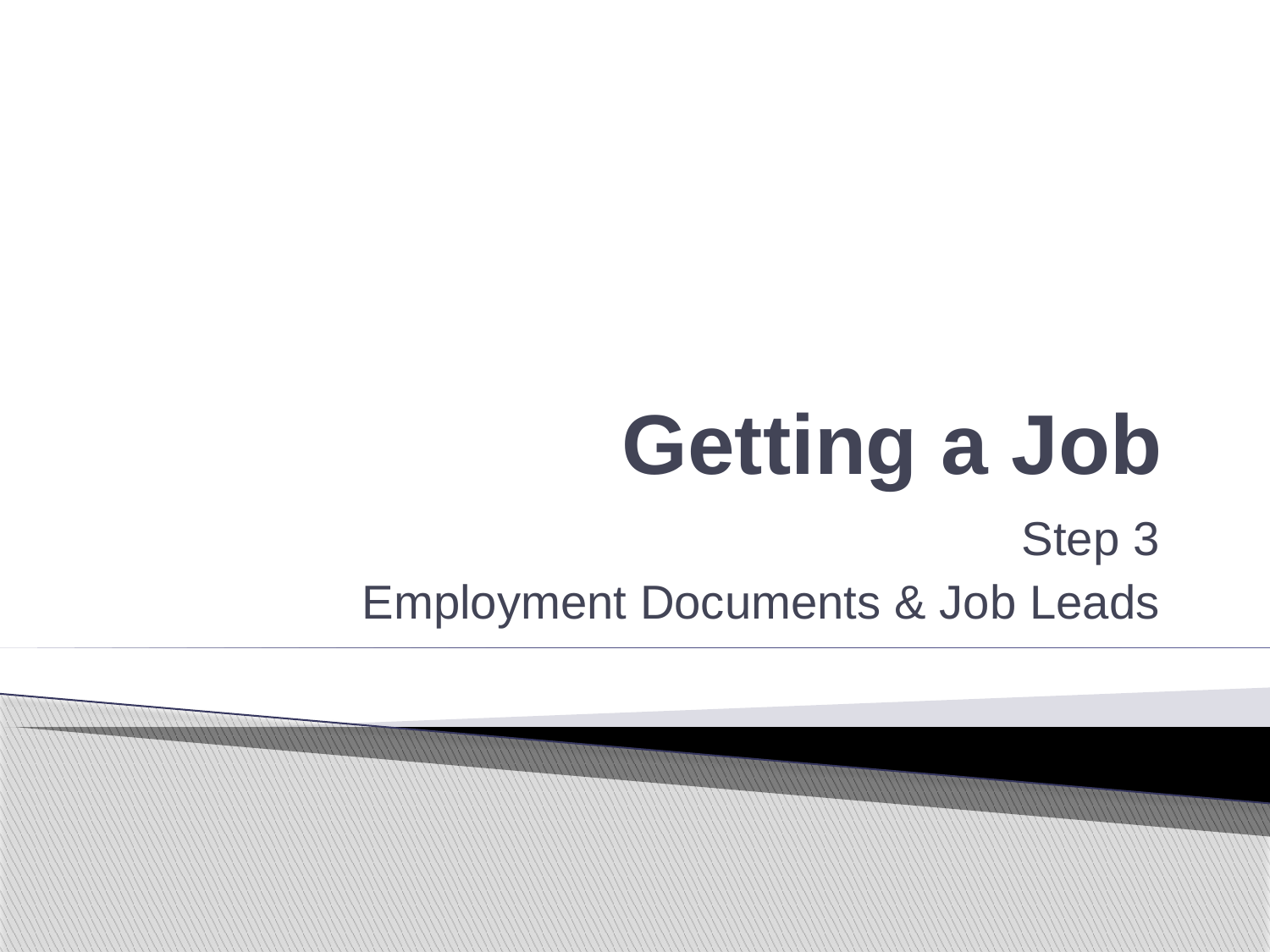

# Getting a Job
Step 3
Employment Documents & Job Leads